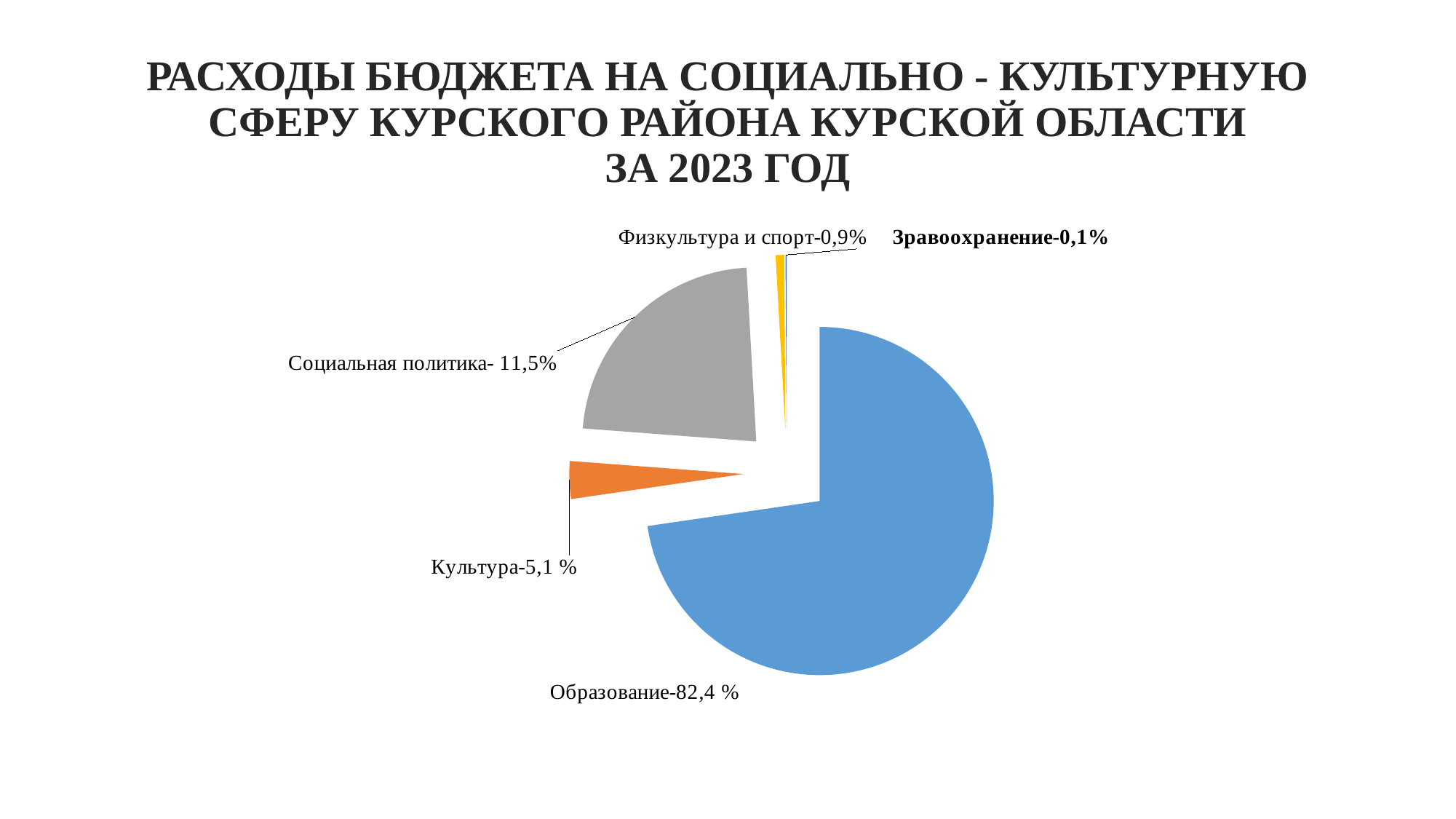

# РАСХОДЫ БЮДЖЕТА НА СОЦИАЛЬНО - КУЛЬТУРНУЮ СФЕРУ КУРСКОГО РАЙОНА КУРСКОЙ ОБЛАСТИ ЗА 2023 ГОД

### Chart

| Category |  |
|---|---|
| Образование-72,7 % | 0.7270000000000006 |
| Культура-3,5 % | 0.035000000000000246 |
| Социальная политика- 22,9% | 0.22900000000000095 |
| Физкультура и спорт-0,8% | 0.008000000000000023 |
| Зравоохранение-0,1% | 0.0010000000000000041 |